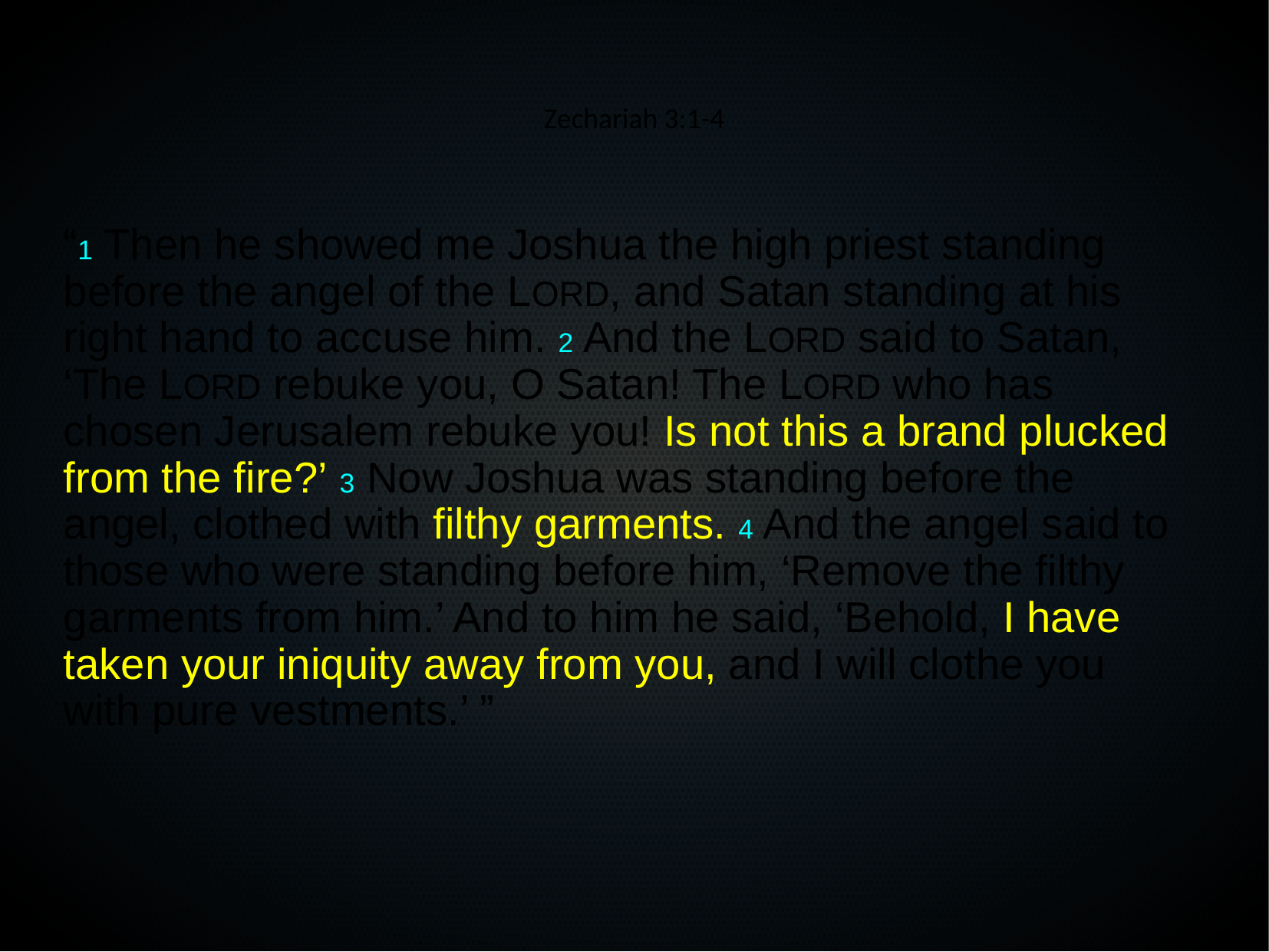

Zechariah 3:1-4
“1 Then he showed me Joshua the high priest standing before the angel of the LORD, and Satan standing at his right hand to accuse him. 2 And the LORD said to Satan, ‘The LORD rebuke you, O Satan! The LORD who has chosen Jerusalem rebuke you! Is not this a brand plucked from the fire?’ 3 Now Joshua was standing before the angel, clothed with filthy garments. 4 And the angel said to those who were standing before him, ‘Remove the filthy garments from him.’ And to him he said, ‘Behold, I have taken your iniquity away from you, and I will clothe you with pure vestments.’ ”